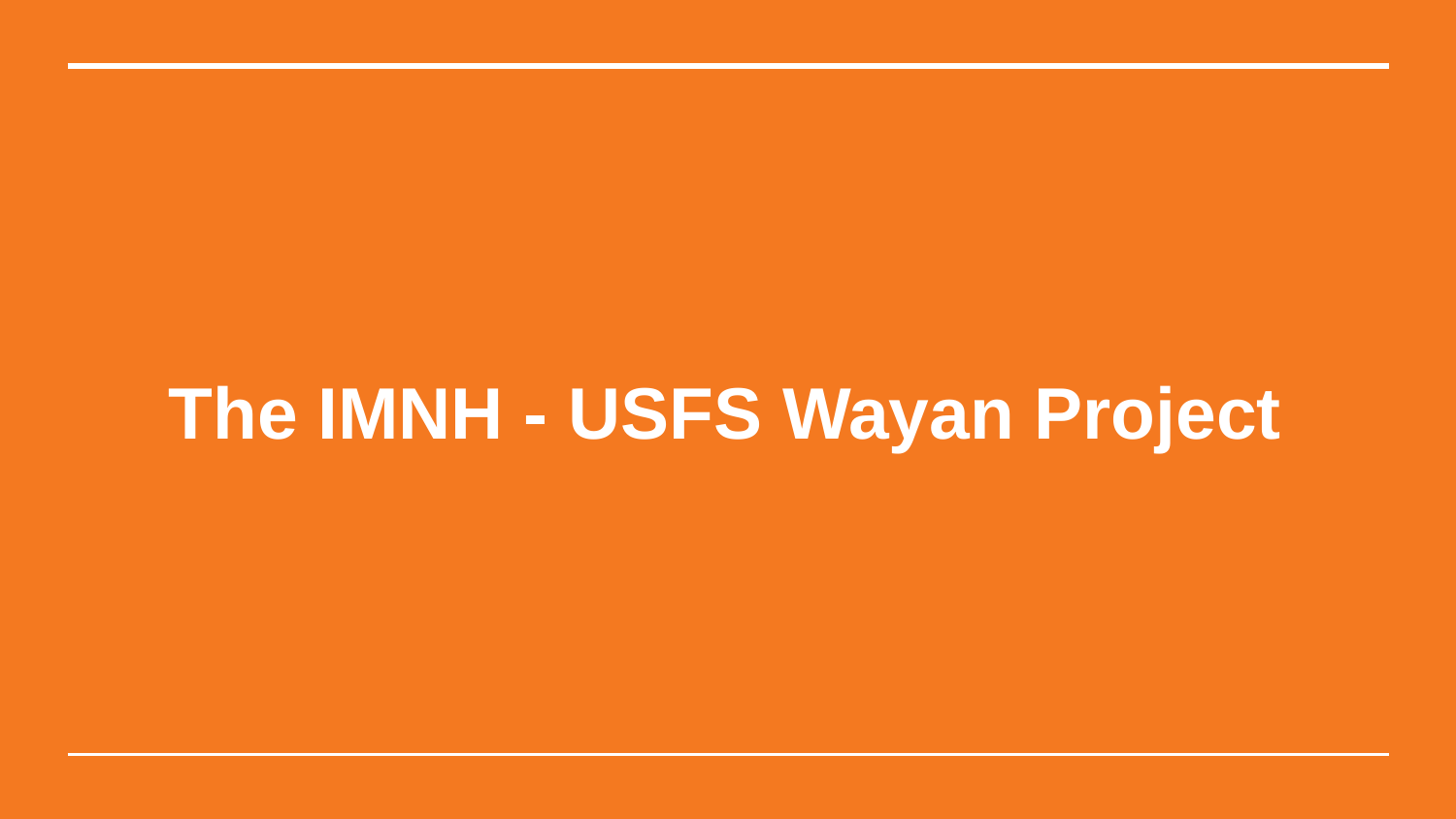

# The IMNH - USFS Wayan Project